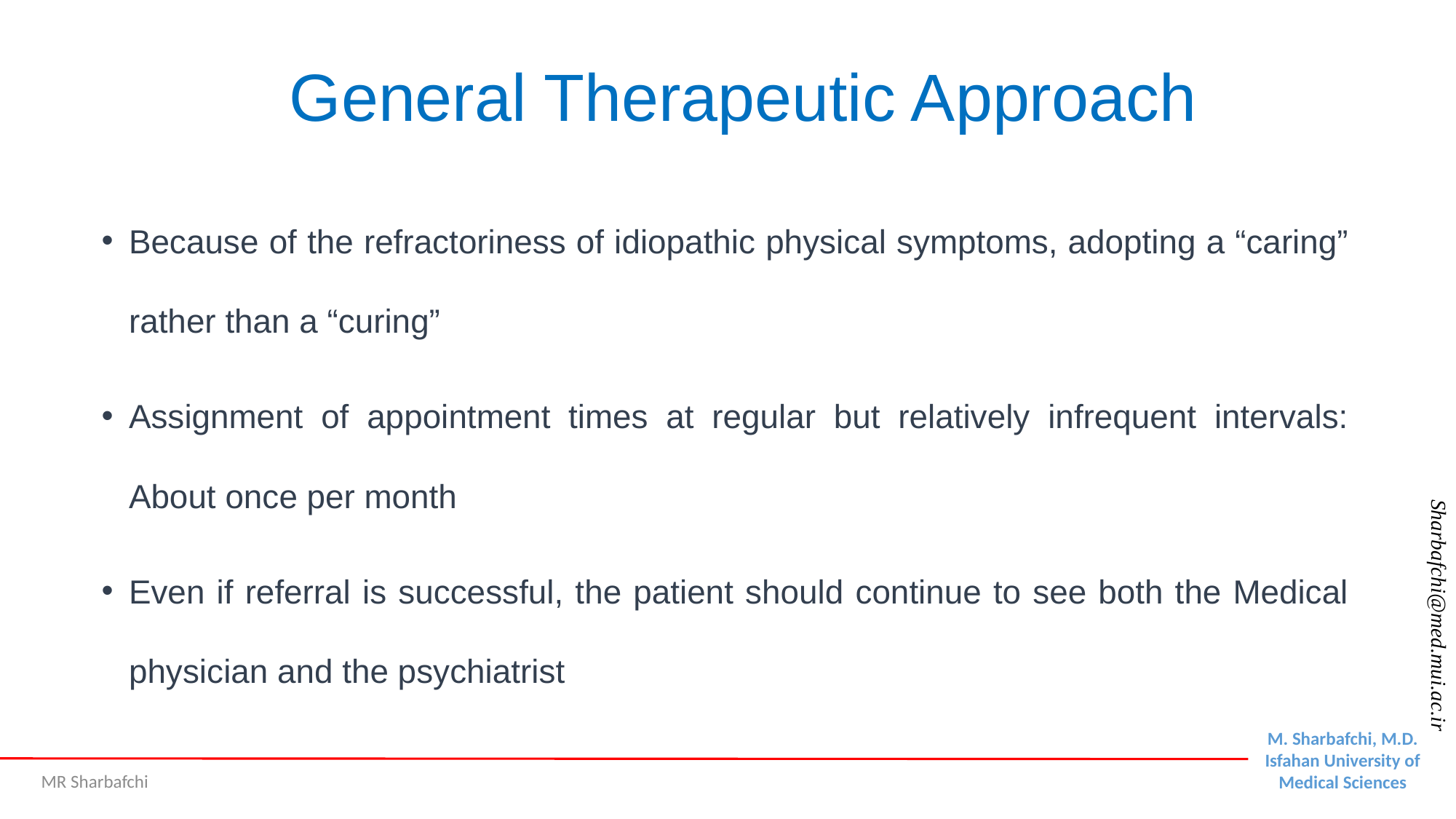

# General Therapeutic Approach
Because of the refractoriness of idiopathic physical symptoms, adopting a “caring” rather than a “curing”
Assignment of appointment times at regular but relatively infrequent intervals: About once per month
Even if referral is successful, the patient should continue to see both the Medical physician and the psychiatrist
MR Sharbafchi